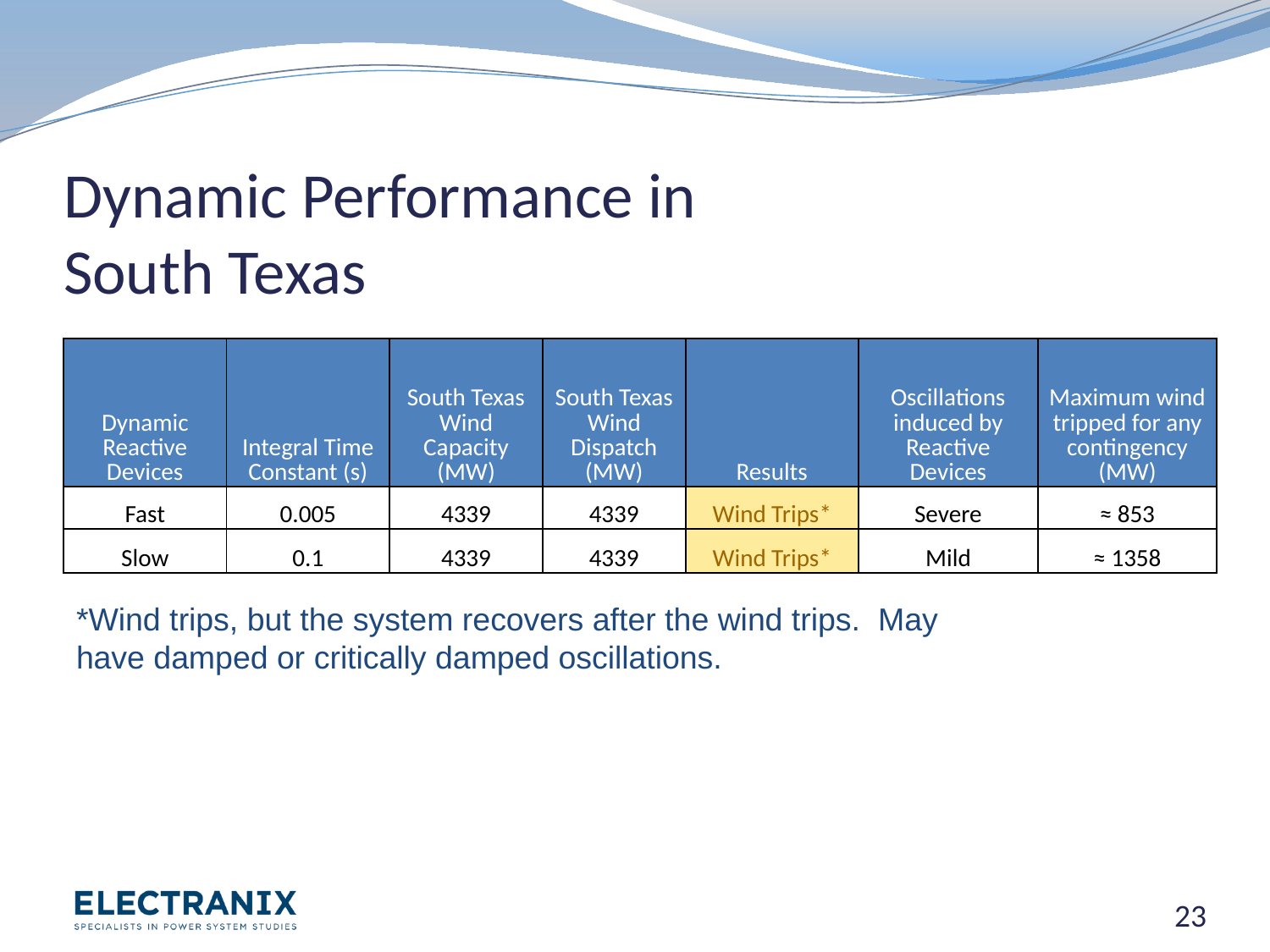

# Dynamic Performance in South Texas
| Dynamic Reactive Devices | Integral Time Constant (s) | South Texas Wind Capacity (MW) | South Texas Wind Dispatch (MW) | Results | Oscillations induced by Reactive Devices | Maximum wind tripped for any contingency (MW) |
| --- | --- | --- | --- | --- | --- | --- |
| Fast | 0.005 | 4339 | 4339 | Wind Trips\* | Severe | ≈ 853 |
| Slow | 0.1 | 4339 | 4339 | Wind Trips\* | Mild | ≈ 1358 |
*Wind trips, but the system recovers after the wind trips.  May have damped or critically damped oscillations.
23